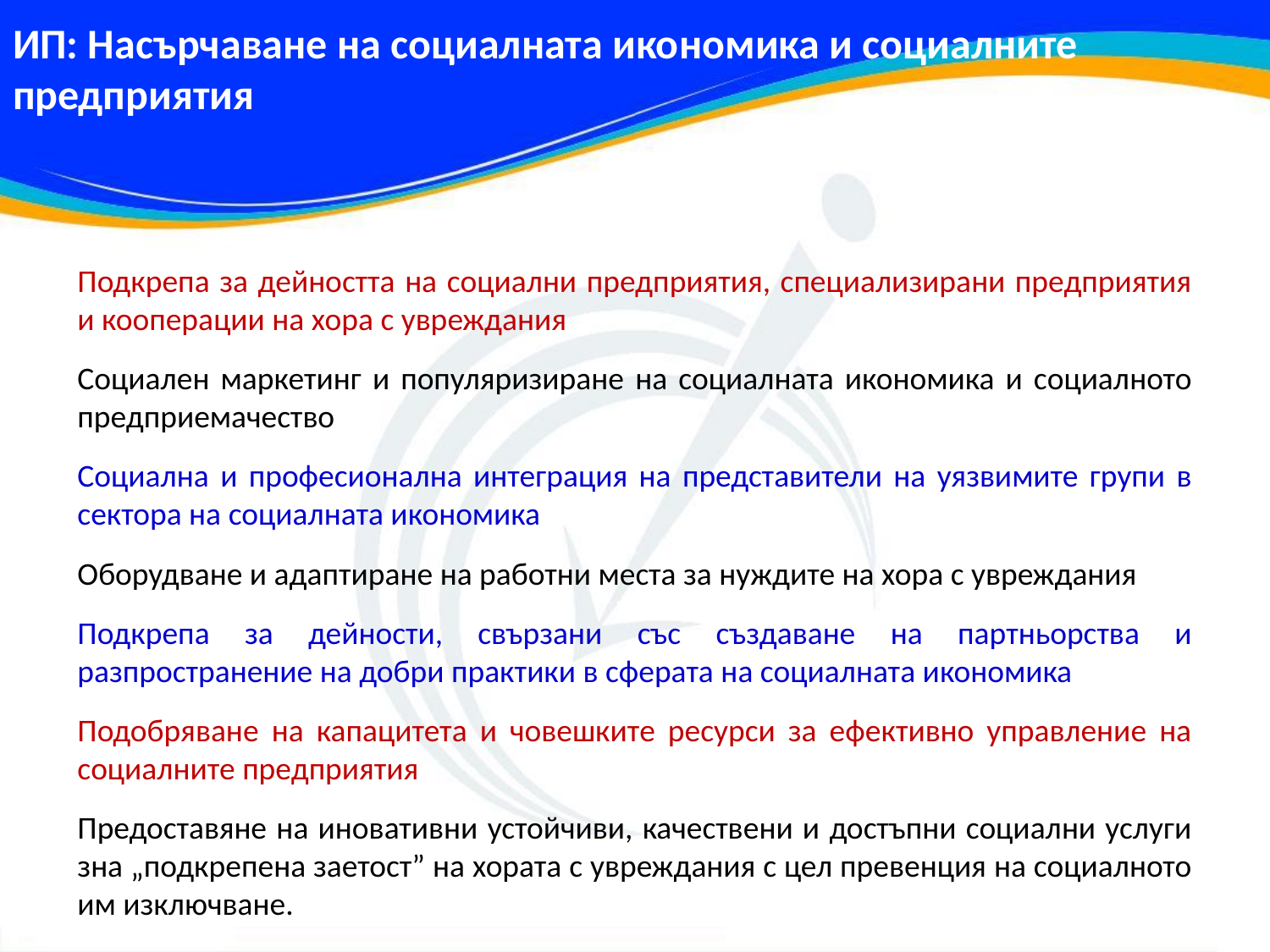

ИП: Насърчаване на социалната икономика и социалните предприятия
Подкрепа за дейността на социални предприятия, специализирани предприятия и кооперации на хора с увреждания
Социален маркетинг и популяризиране на социалната икономика и социалното предприемачество
Социална и професионална интеграция на представители на уязвимите групи в сектора на социалната икономика
Оборудване и адаптиране на работни места за нуждите на хора с увреждания
Подкрепа за дейности, свързани със създаване на партньорства и разпространение на добри практики в сферата на социалната икономика
Подобряване на капацитета и човешките ресурси за ефективно управление на социалните предприятия
Предоставяне на иновативни устойчиви, качествени и достъпни социални услуги зна „подкрепена заетост” на хората с увреждания с цел превенция на социалното им изключване.